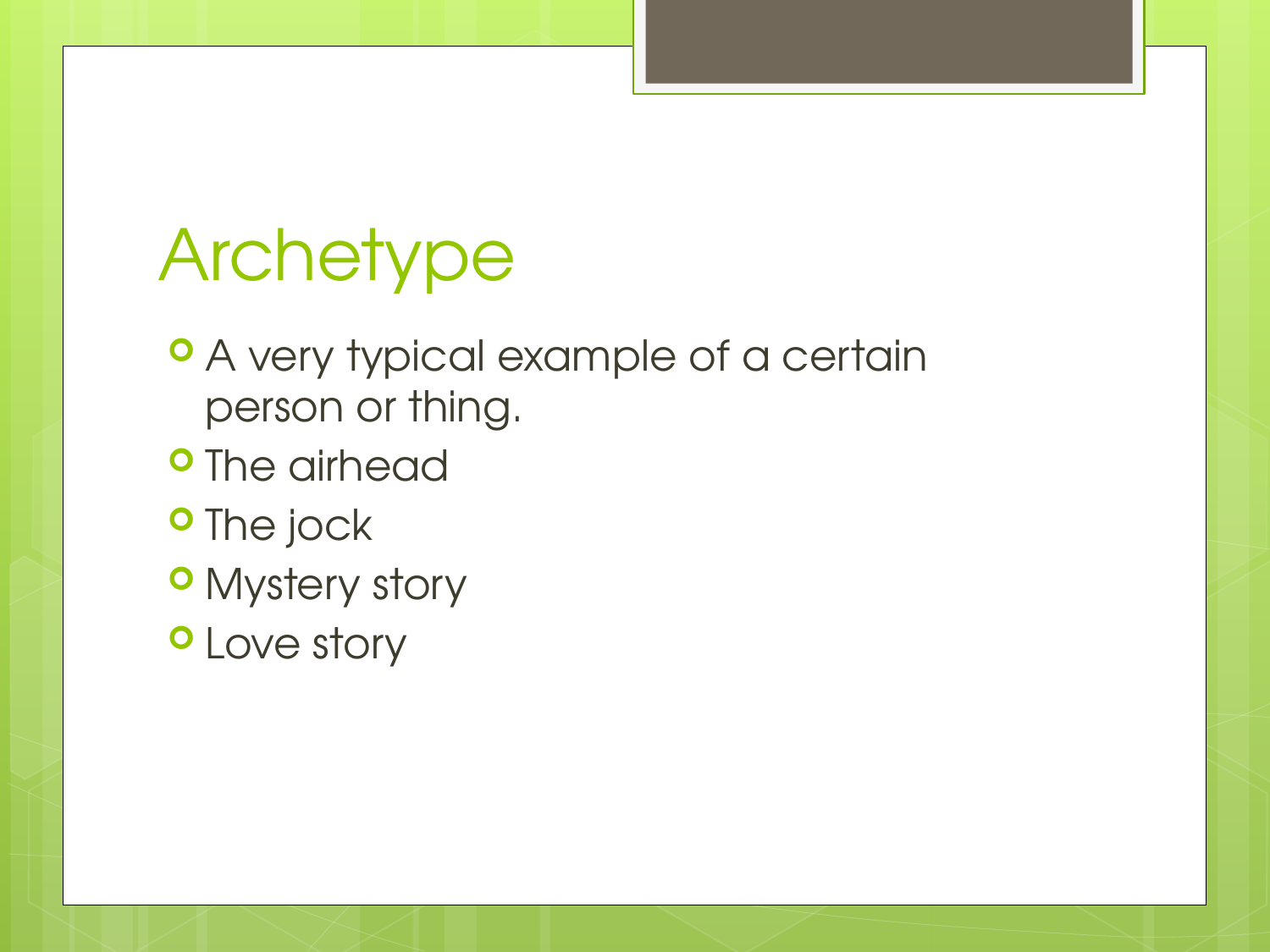

# Archetype
A very typical example of a certain person or thing.
The airhead
The jock
Mystery story
Love story